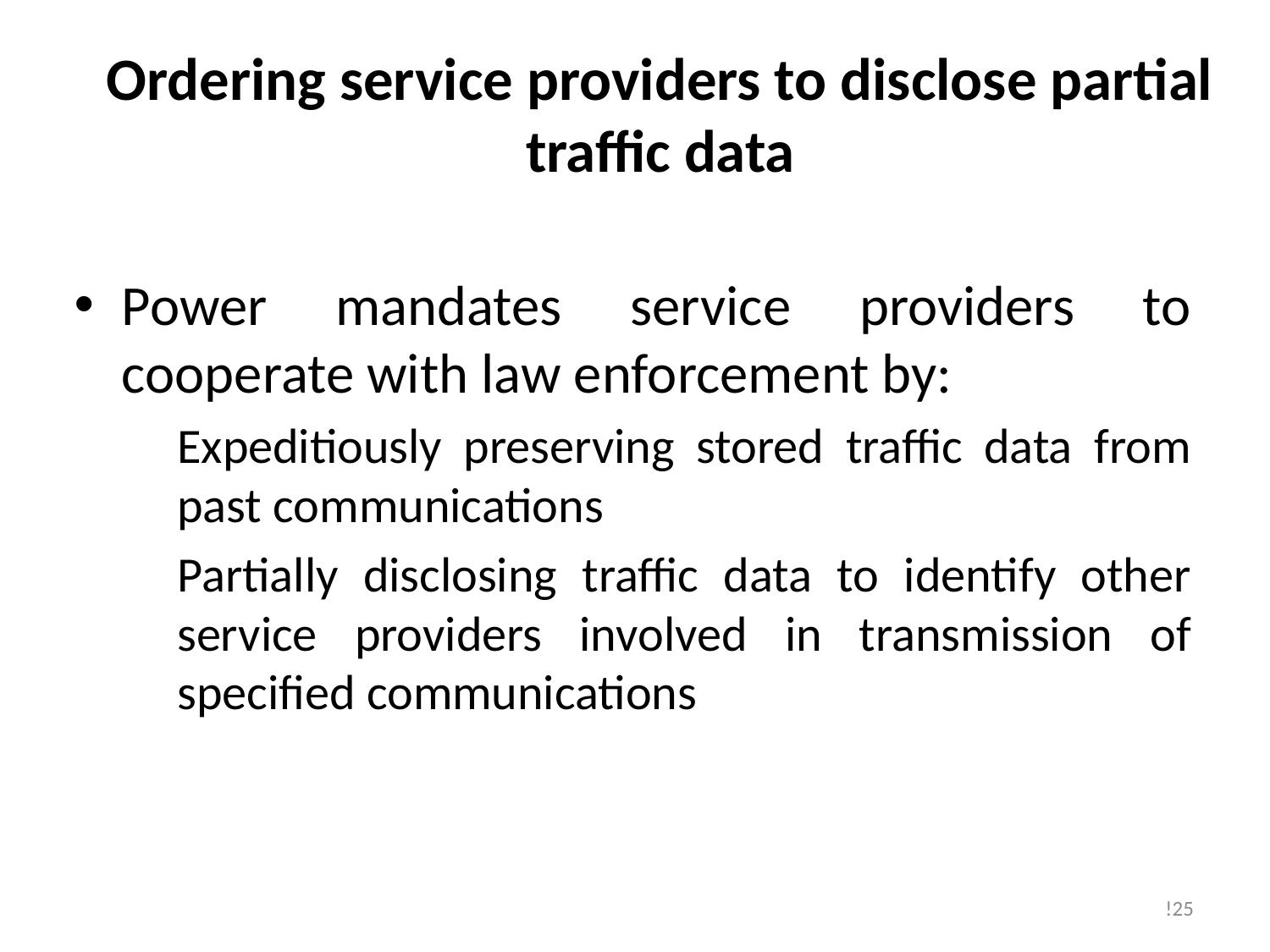

# Ordering service providers to disclose partial traffic data
Power mandates service providers to cooperate with law enforcement by:
Expeditiously preserving stored traffic data from past communications
Partially disclosing traffic data to identify other service providers involved in transmission of specified communications
!25